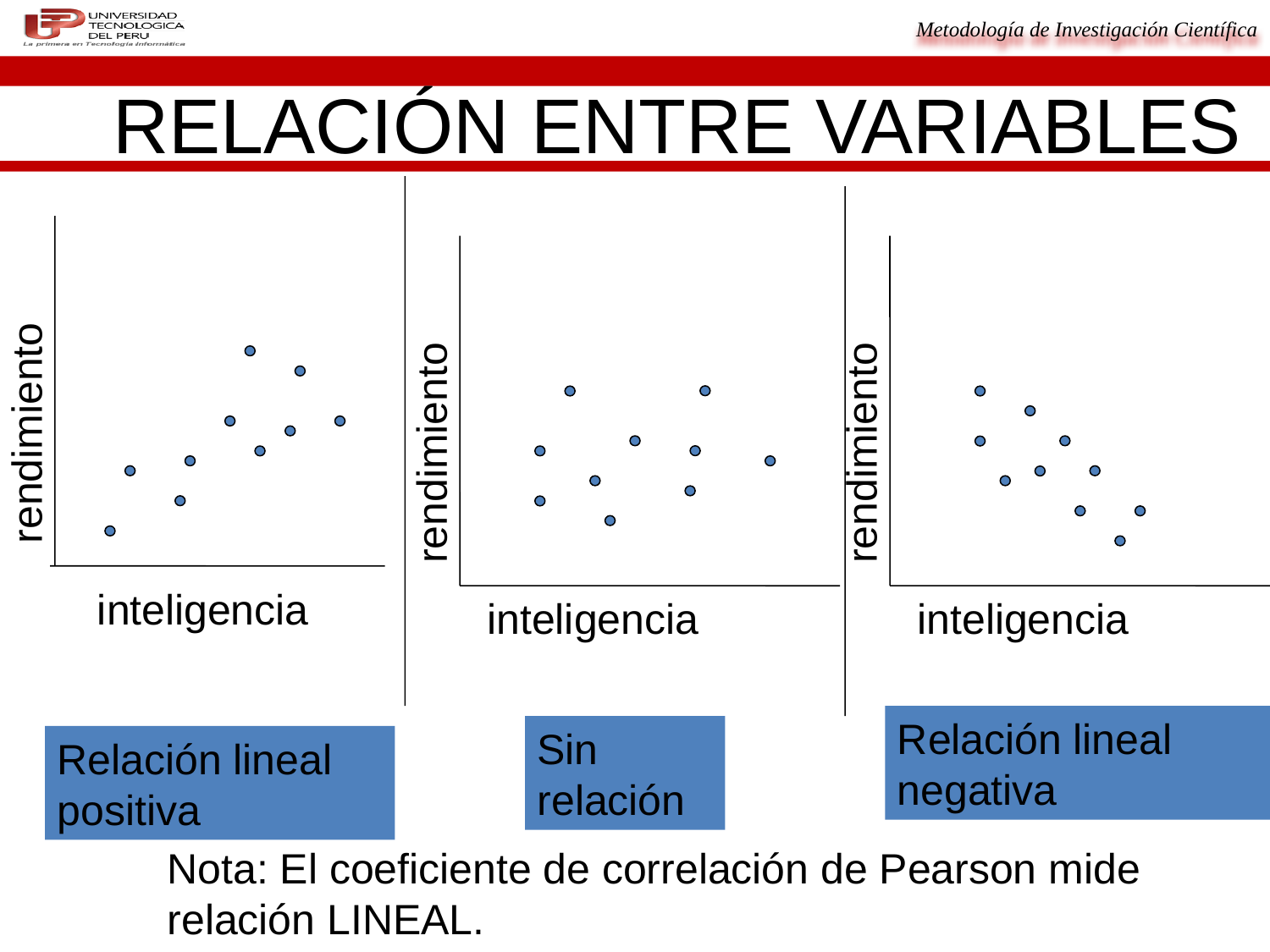

RELACIÓN ENTRE VARIABLES

rendimiento

rendimiento
rendimiento

inteligencia

inteligencia
inteligencia
Relación lineal negativa
Sin relación
Relación lineal positiva
Nota: El coeficiente de correlación de Pearson mide relación LINEAL.